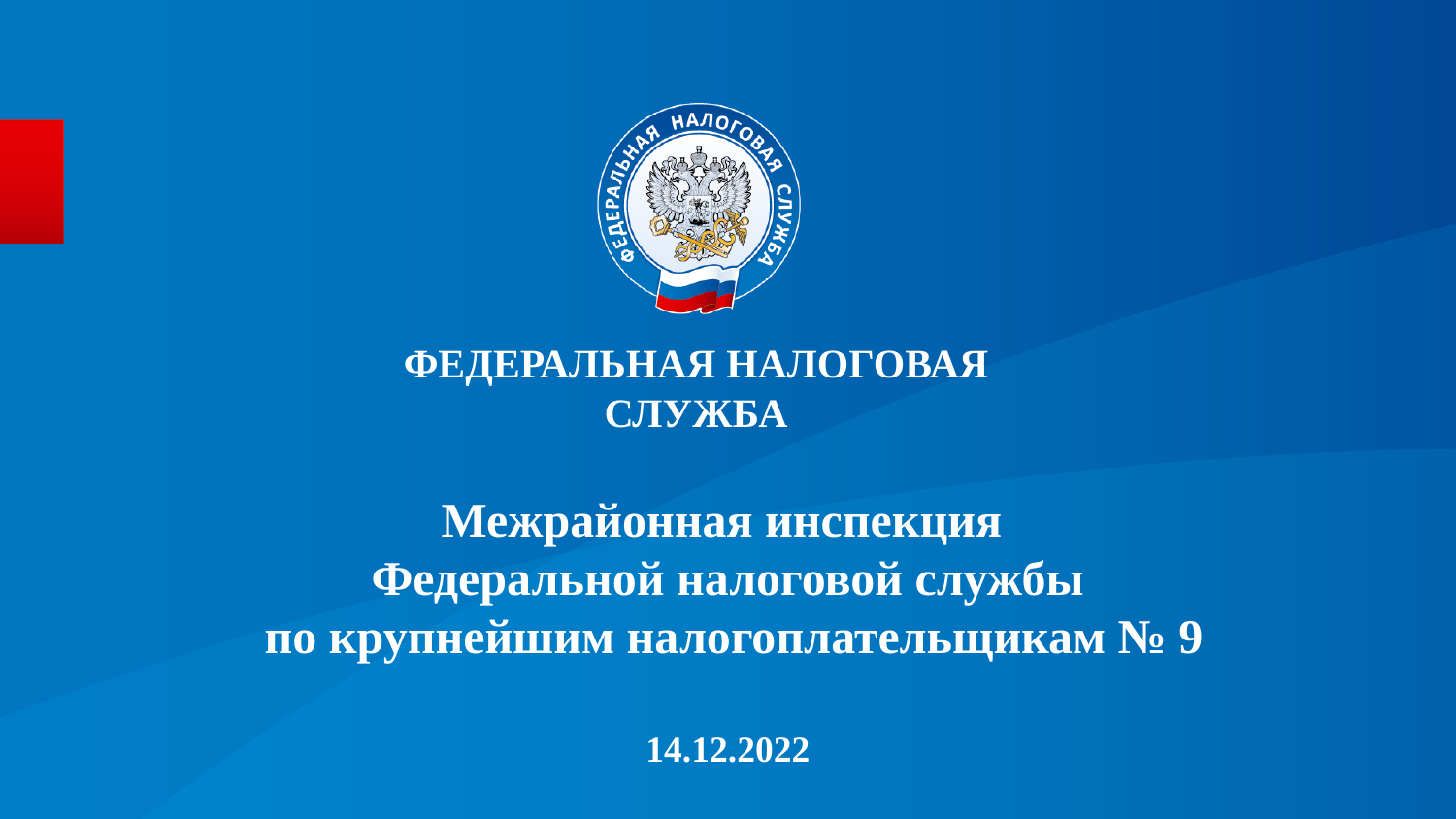

ФЕДЕРАЛЬНАЯ НАЛОГОВАЯ СЛУЖБА
# Межрайонная инспекция Федеральной налоговой службы по крупнейшим налогоплательщикам № 9
14.12.2022